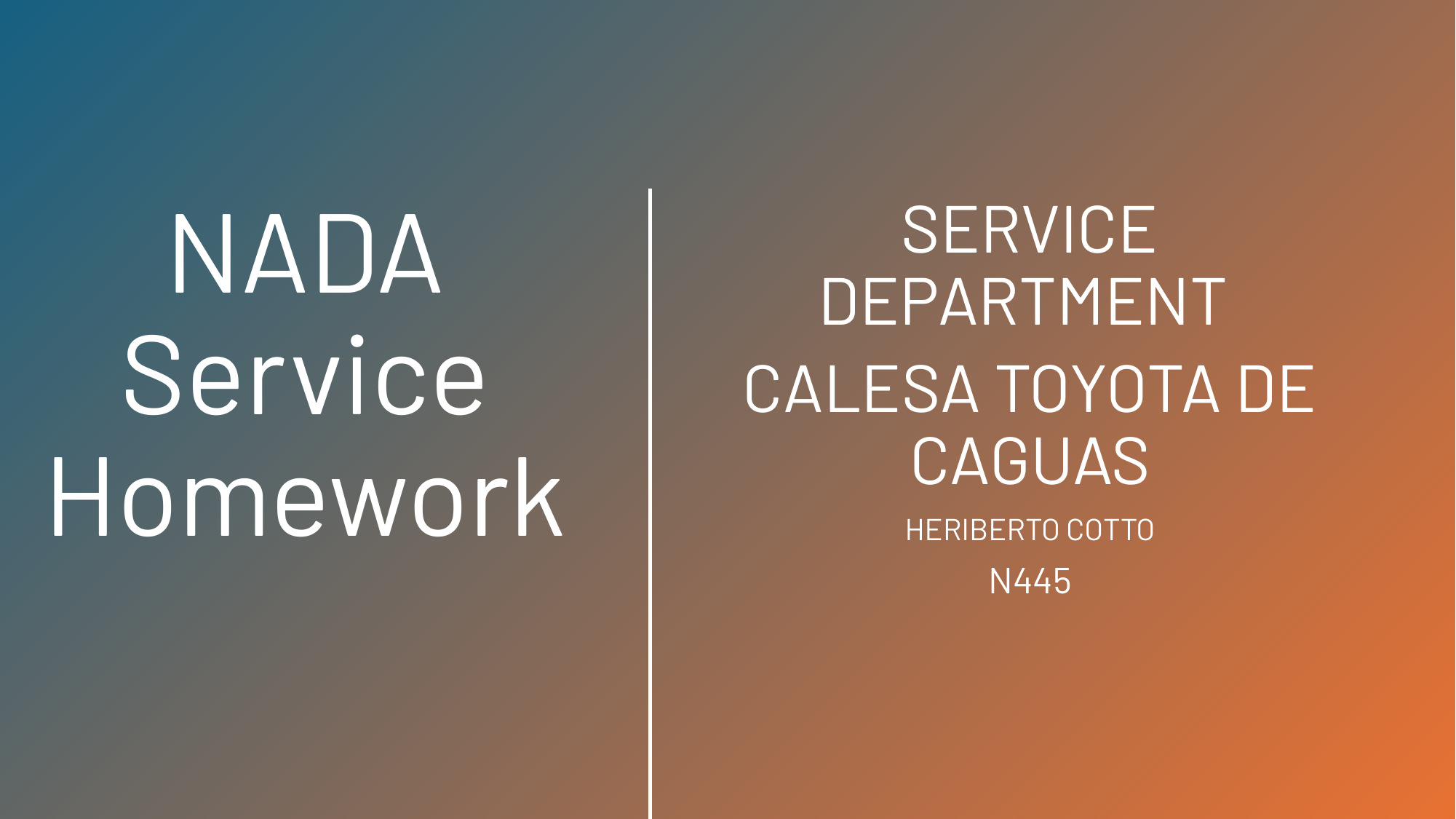

SERVICE DEPARTMENT
CALESA TOYOTA DE CAGUAS
HERIBERTO COTTO
N445
# NADA Service Homework